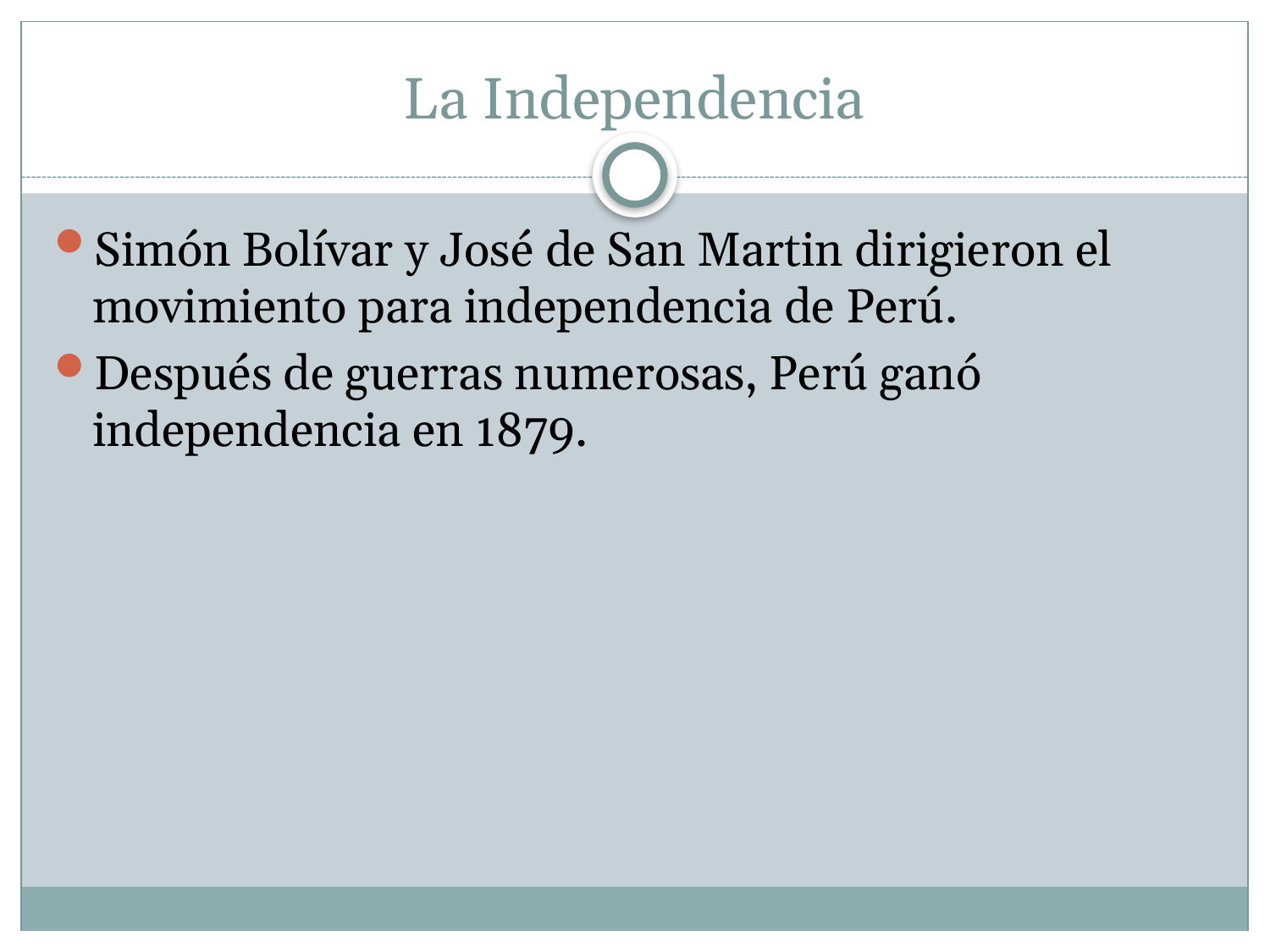

# La Independencia
Simón Bolívar y José de San Martin dirigieron el movimiento para independencia de Perú.
Después de guerras numerosas, Perú ganó independencia en 1879.